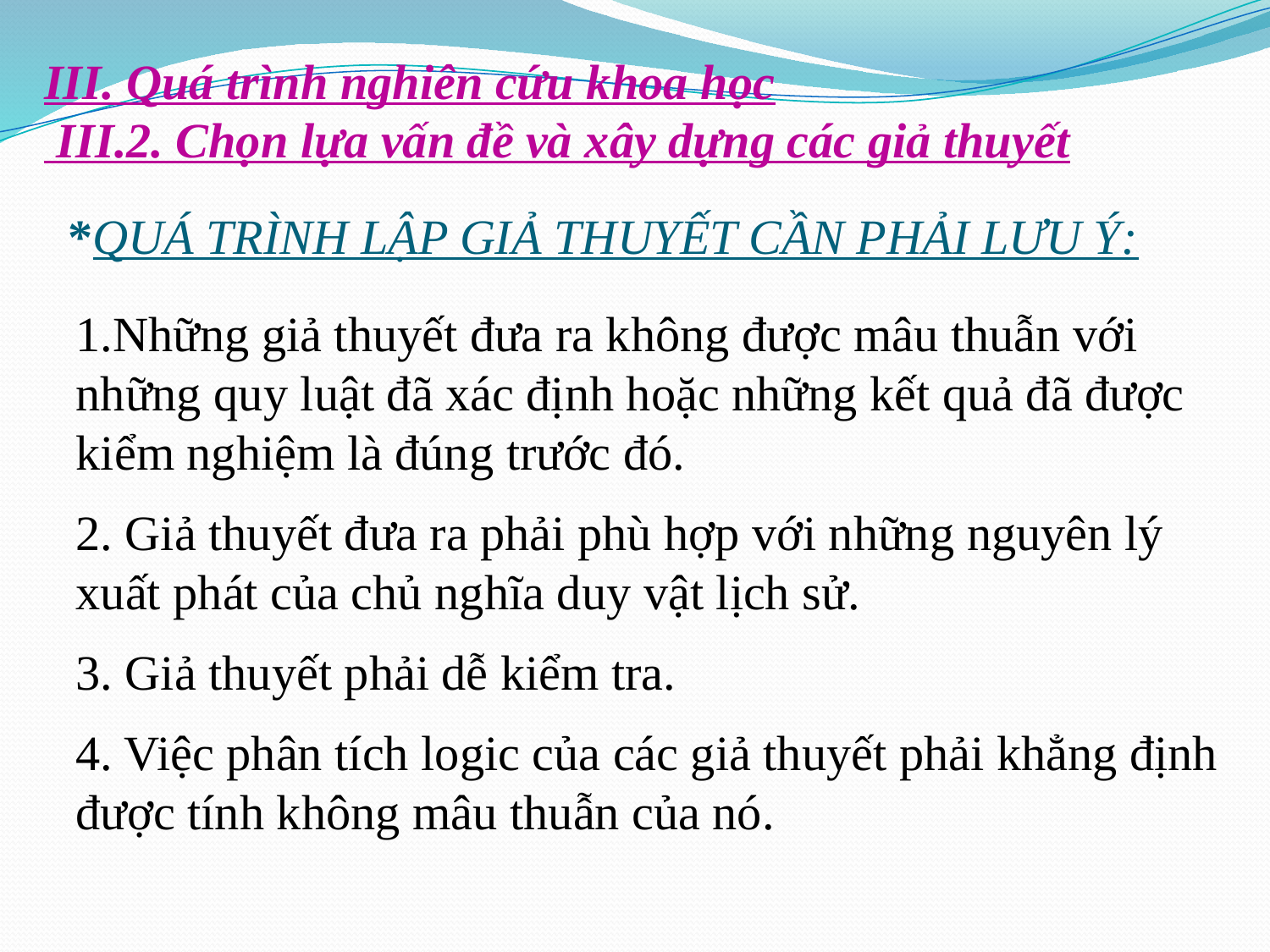

III. Quá trình nghiên cứu khoa học
 III.2. Chọn lựa vấn đề và xây dựng các giả thuyết

# *QUÁ TRÌNH LẬP GIẢ THUYẾT CẦN PHẢI LƯU Ý:
1.Những giả thuyết đưa ra không được mâu thuẫn với những quy luật đã xác định hoặc những kết quả đã được kiểm nghiệm là đúng trước đó.
2. Giả thuyết đưa ra phải phù hợp với những nguyên lý xuất phát của chủ nghĩa duy vật lịch sử.
3. Giả thuyết phải dễ kiểm tra.
4. Việc phân tích logic của các giả thuyết phải khẳng định được tính không mâu thuẫn của nó.